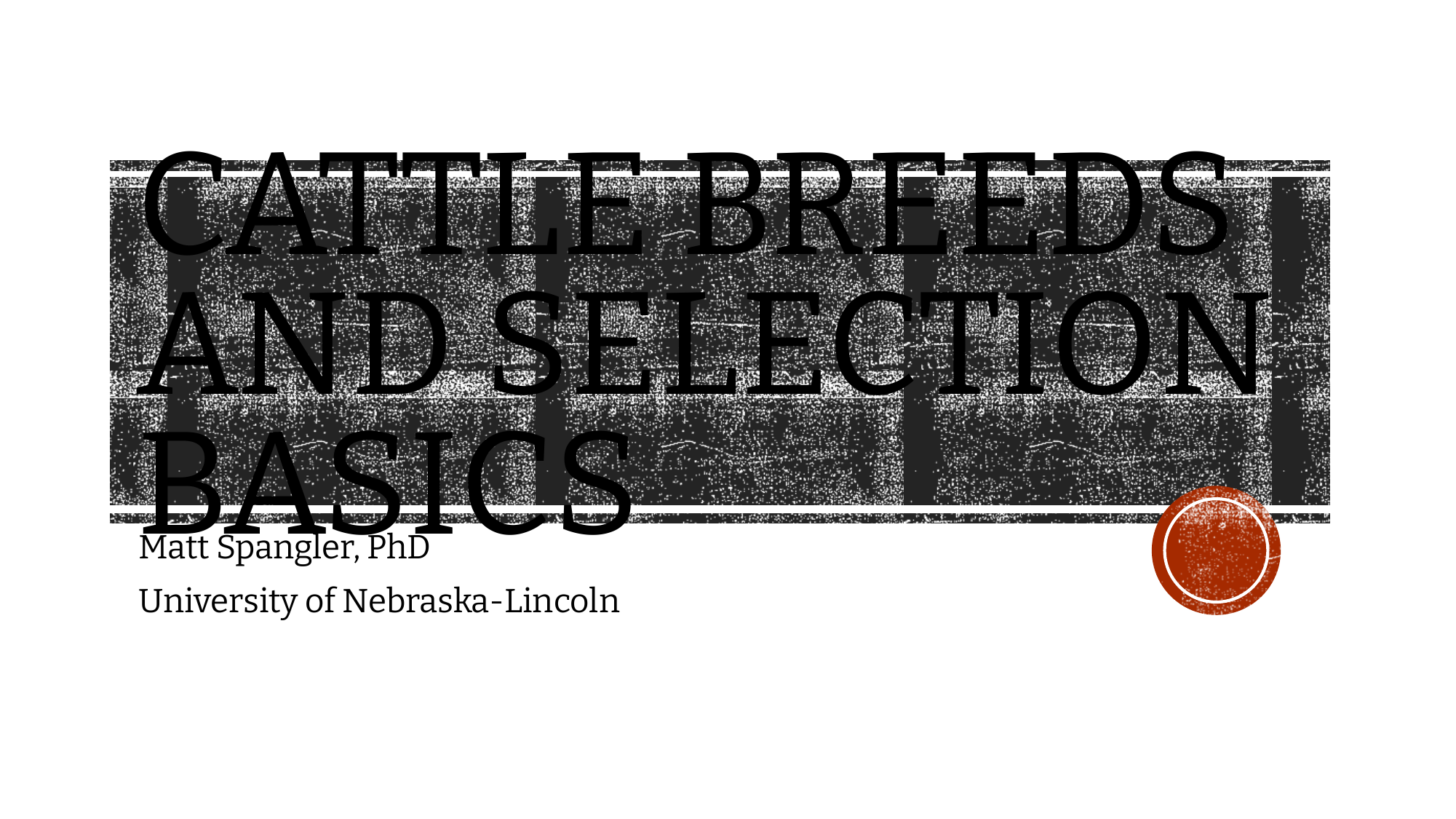

# cattle breeds and selection basics
Matt Spangler, PhD
University of Nebraska-Lincoln